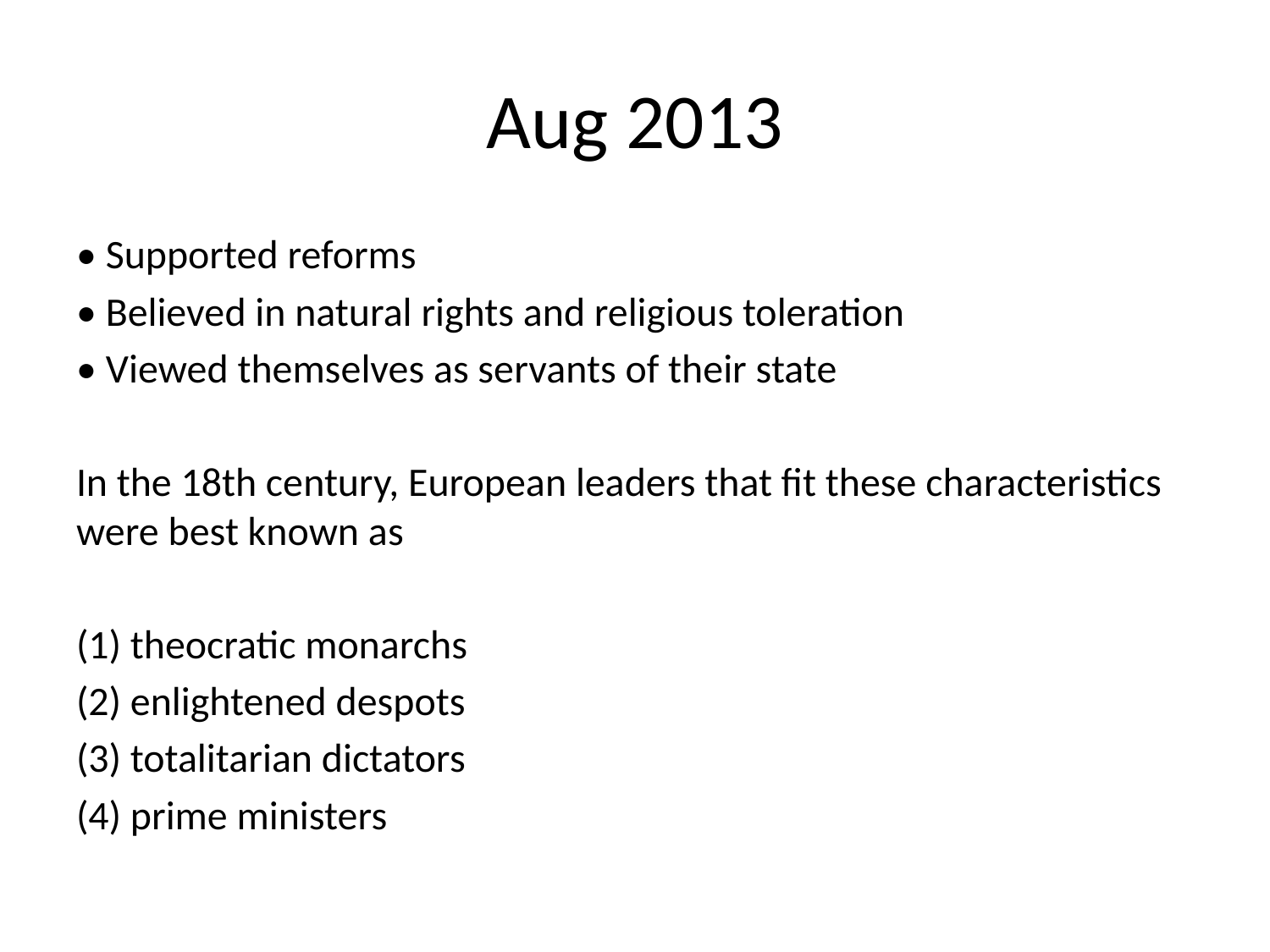

# Aug 2013
• Supported reforms
• Believed in natural rights and religious toleration
• Viewed themselves as servants of their state

In the 18th century, European leaders that fit these characteristics were best known as

(1) theocratic monarchs
(2) enlightened despots
(3) totalitarian dictators
(4) prime ministers